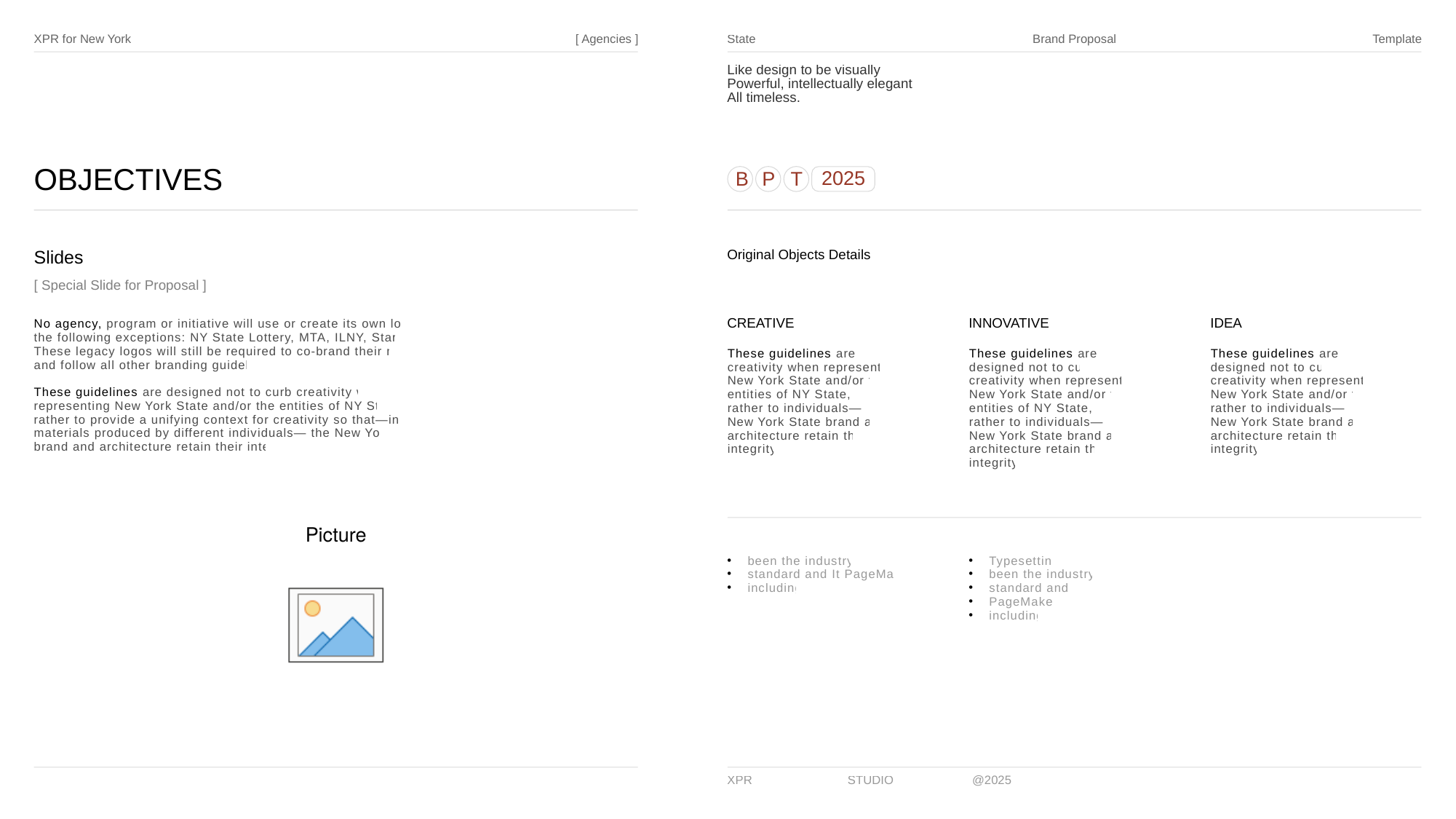

XPR for New York
[ Agencies ]
State
Brand Proposal
Template
Like design to be visually
Powerful, intellectually elegant
All timeless.
OBJECTIVES
2025
B
P
T

Slides
[ Special Slide for Proposal ]
No agency, program or initiative will use or create its own logo with the following exceptions: NY State Lottery, MTA, ILNY, Start Up NY. These legacy logos will still be required to co-brand their materials and follow all other branding guidelines.

These guidelines are designed not to curb creativity when representing New York State and/or the entities of NY State, but rather to provide a unifying context for creativity so that—in different materials produced by different individuals— the New York State brand and architecture retain their integrity.
Original Objects Details
CREATIVE
These guidelines are creativity when representing New York State and/or the entities of NY State, but rather to individuals— the New York State brand and architecture retain their integrity.
INNOVATIVE
These guidelines are designed not to curb creativity when representing New York State and/or the entities of NY State, but rather to individuals— the New York State brand and architecture retain their integrity.
IDEA
These guidelines are designed not to curb creativity when representing New York State and/or the rather to individuals— the New York State brand and architecture retain their integrity.

been the industry’s
standard and It PageMaker
including
Typesetting
been the industry’s
standard and It
PageMaker
including
XPR
STUDIO
@2025